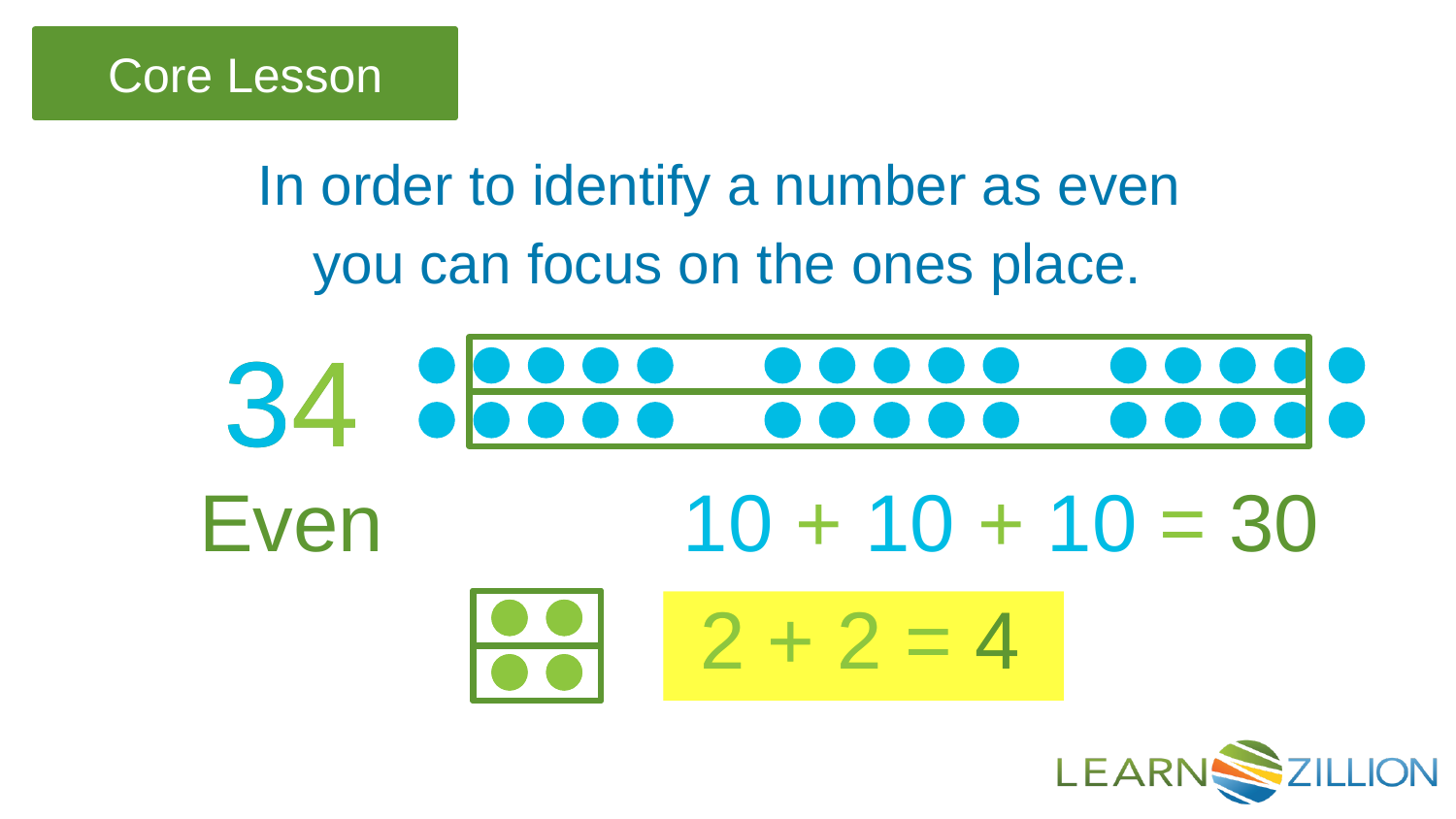

In order to identify a number as even
you can focus on the ones place.
34
34

Even
10 + 10 + 10 = 30
2 + 2 = 4
2 + 2 = 4